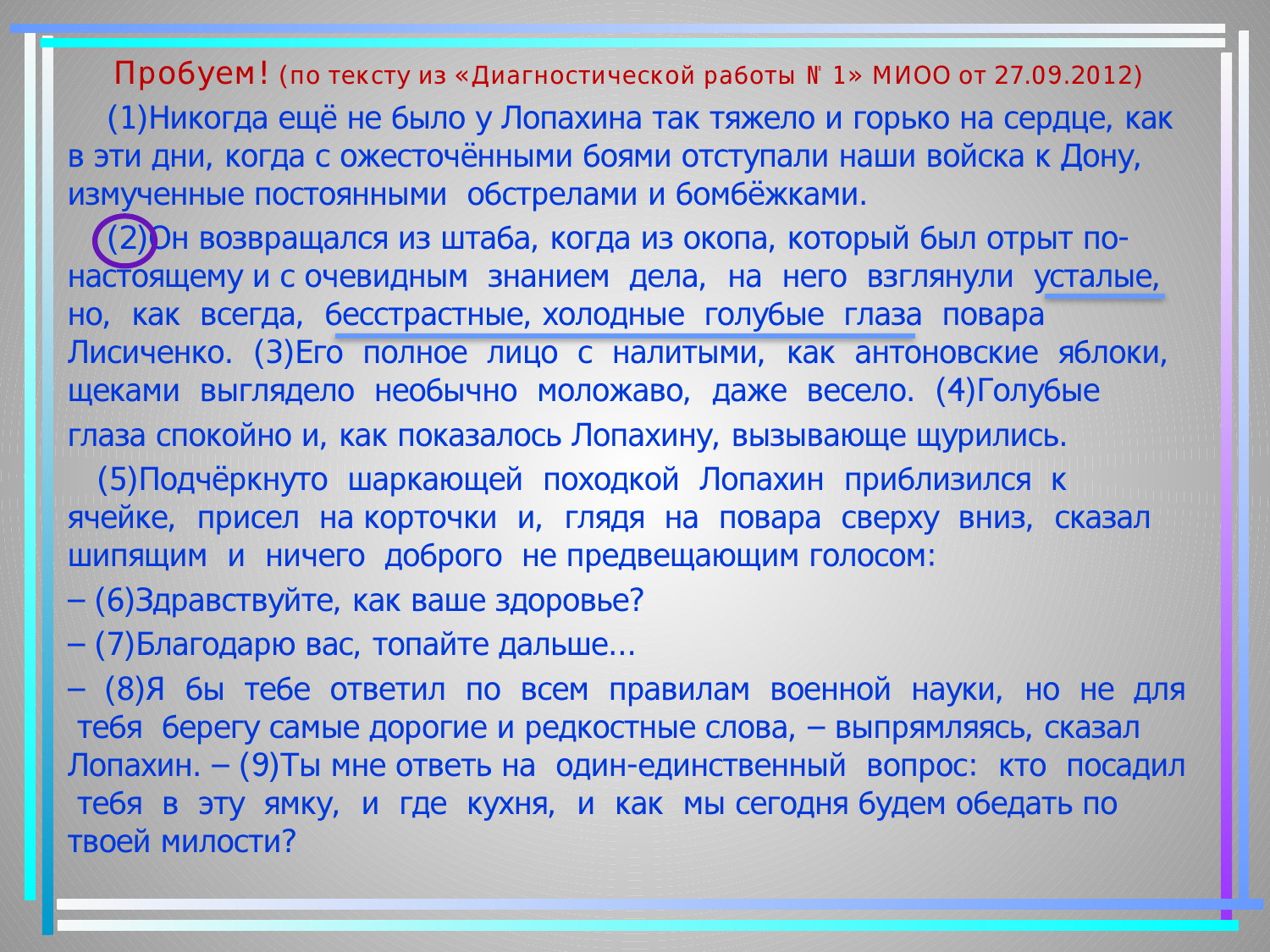

Пробуем! (по тексту из «Диагностической работы № 1» МИОО от 27.09.2012)
    (1)Никогда ещё не было у Лопахина так тяжело и горько на сердце, как в эти дни, когда с ожесточёнными боями отступали наши войска к Дону, измученные постоянными  обстрелами и бомбёжками.
    (2)Он возвращался из штаба, когда из окопа, который был отрыт по-настоящему и с очевидным  знанием  дела,  на  него  взглянули  усталые,  но,  как  всегда,  бесстрастные, холодные  голубые  глаза  повара  Лисиченко.  (3)Его  полное  лицо  с  налитыми,  как  антоновские  яблоки,  щеками  выглядело  необычно  моложаво,  даже  весело.  (4)Голубые
глаза спокойно и, как показалось Лопахину, вызывающе щурились.
   (5)Подчёркнуто  шаркающей  походкой  Лопахин  приблизился  к  ячейке,  присел  на корточки  и,  глядя  на  повара  сверху  вниз,  сказал  шипящим  и  ничего  доброго  не предвещающим голосом:
– (6)Здравствуйте, как ваше здоровье?
– (7)Благодарю вас, топайте дальше...
–  (8)Я  бы  тебе  ответил  по  всем  правилам  военной  науки,  но  не  для  тебя  берегу самые дорогие и редкостные слова, – выпрямляясь, сказал Лопахин. – (9)Ты мне ответь на  один-единственный  вопрос:  кто  посадил  тебя  в  эту  ямку,  и  где  кухня,  и  как  мы сегодня будем обедать по твоей милости?